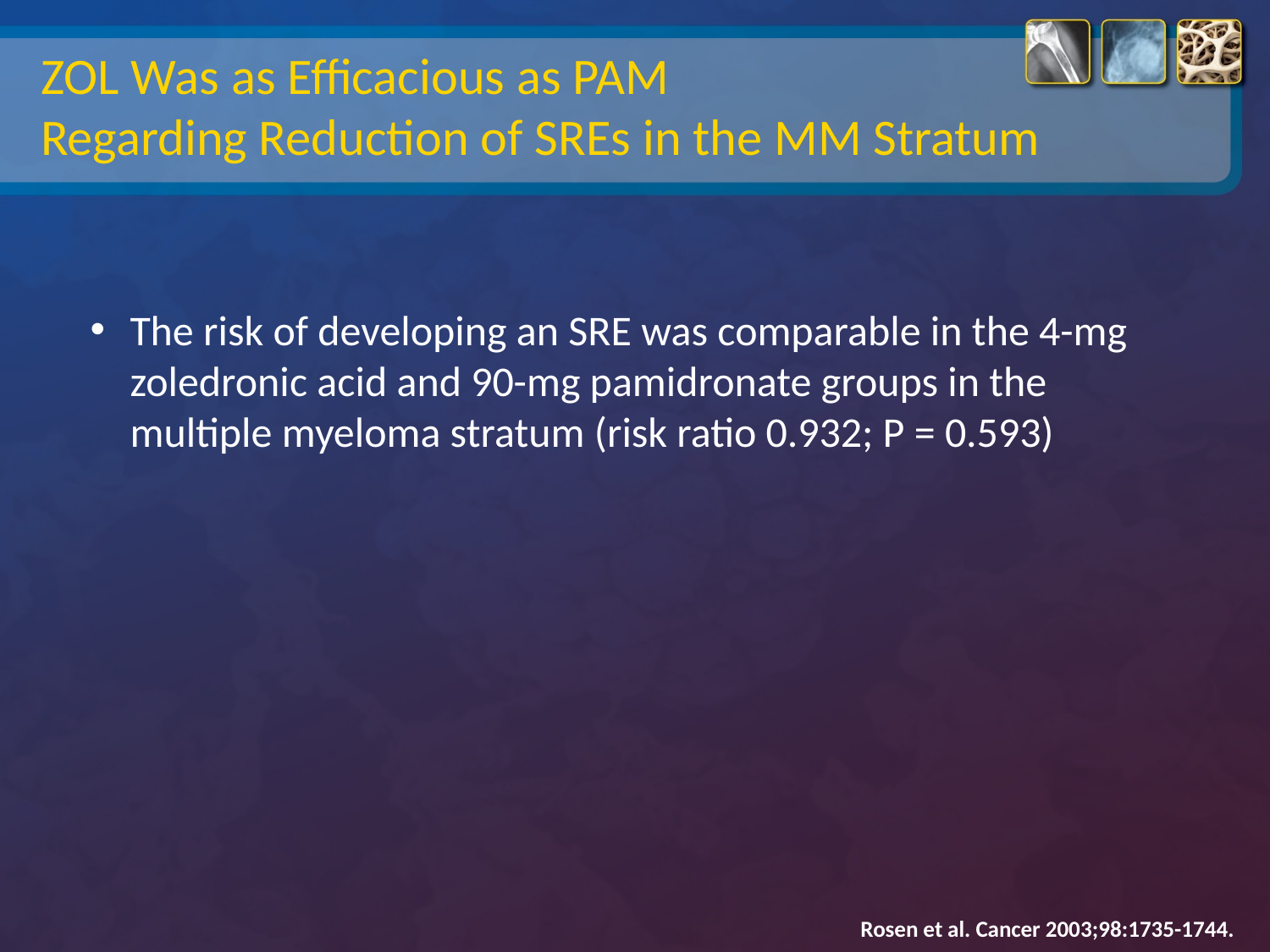

ZOL Was as Efficacious as PAM
Regarding Reduction of SREs in the MM Stratum
The risk of developing an SRE was comparable in the 4-mg zoledronic acid and 90-mg pamidronate groups in the multiple myeloma stratum (risk ratio 0.932; P = 0.593)
Rosen et al. Cancer 2003;98:1735-1744.